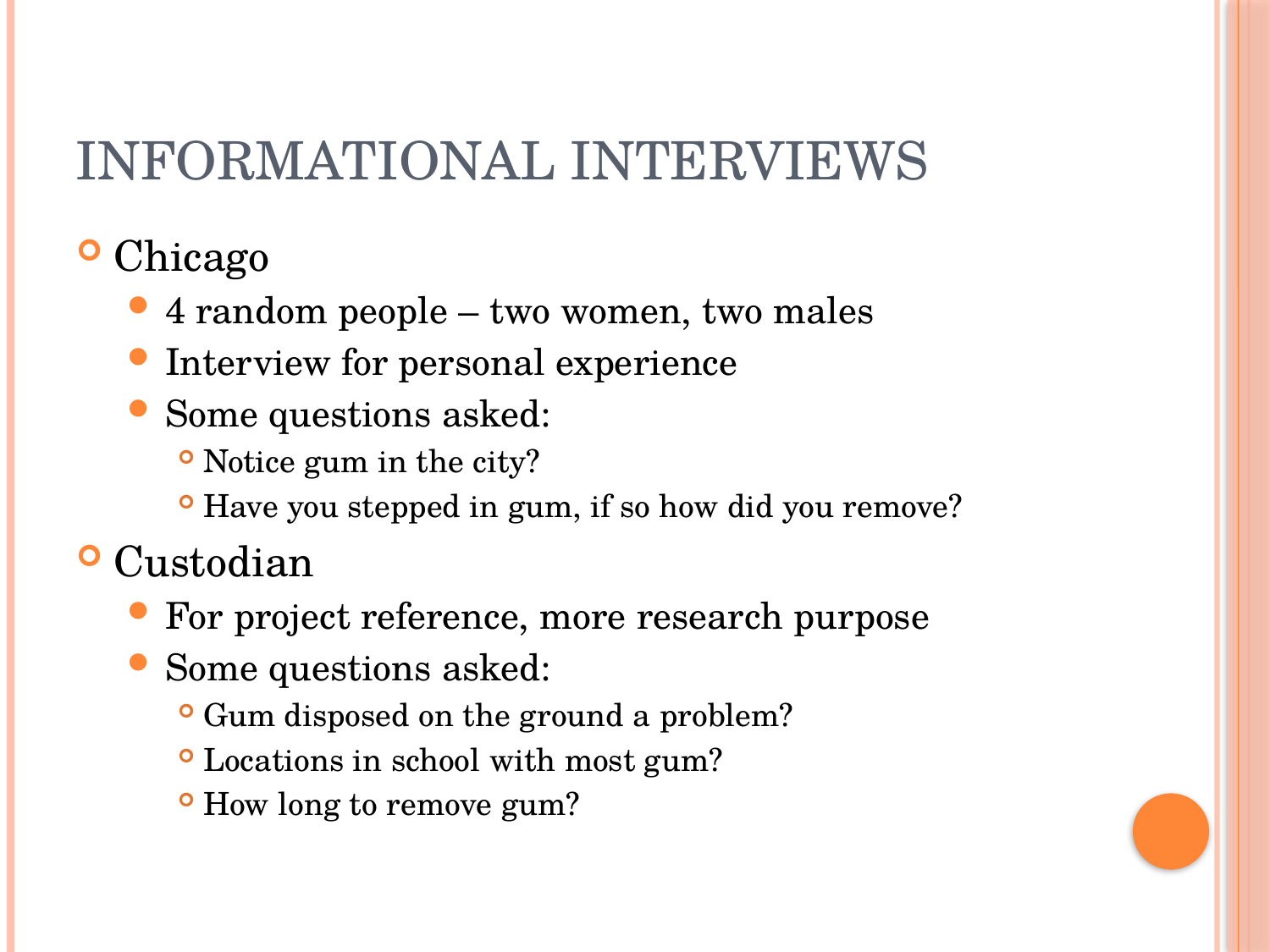

# informational interviews
Chicago
4 random people – two women, two males
Interview for personal experience
Some questions asked:
Notice gum in the city?
Have you stepped in gum, if so how did you remove?
Custodian
For project reference, more research purpose
Some questions asked:
Gum disposed on the ground a problem?
Locations in school with most gum?
How long to remove gum?